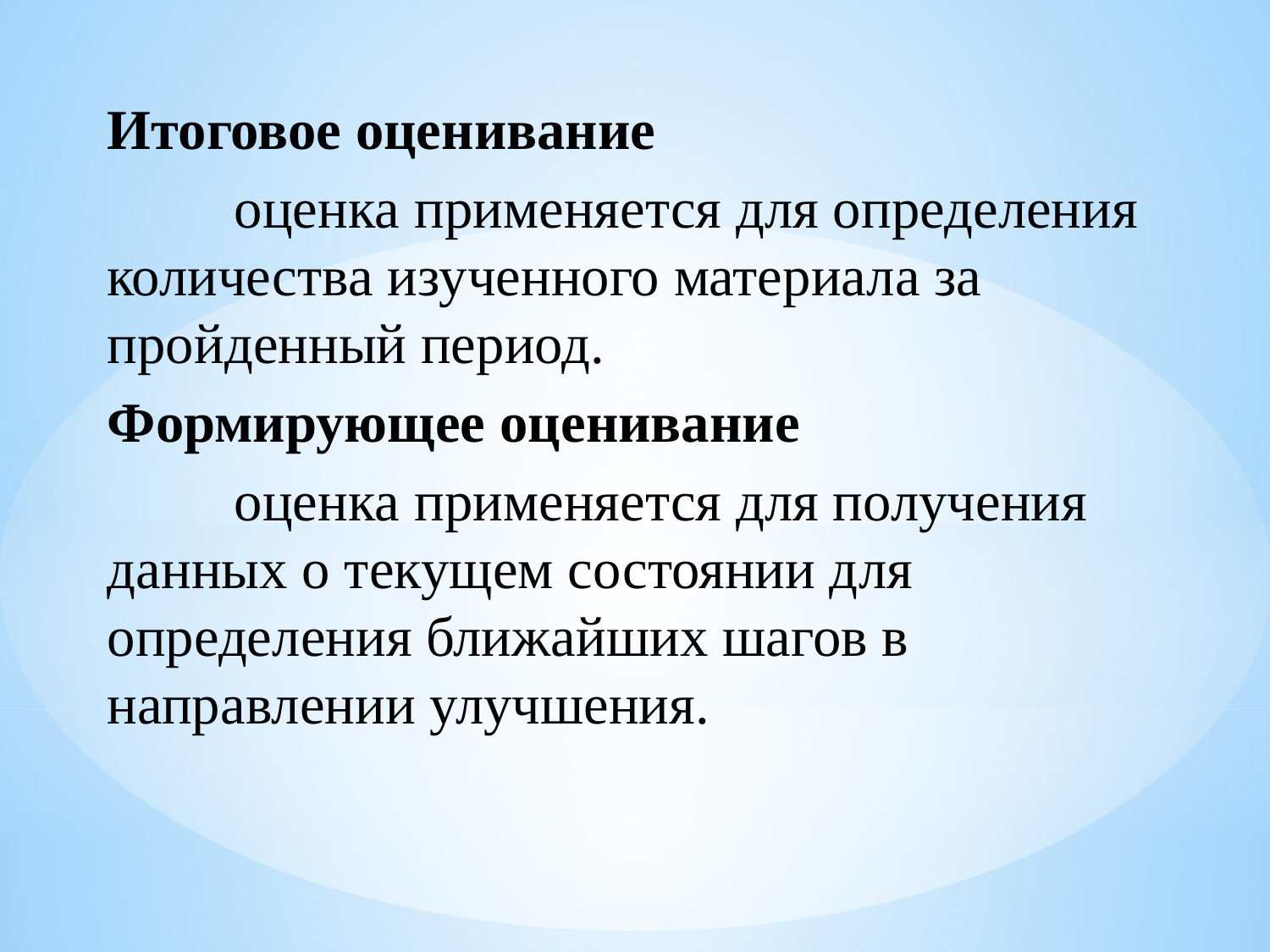

Итоговое оценивание
	оценка применяется для определения  	количества изученного материала за 	пройденный период.
Формирующее оценивание
	оценка применяется для получения 	данных о текущем состоянии для 	определения ближайших шагов в 	направлении улучшения.